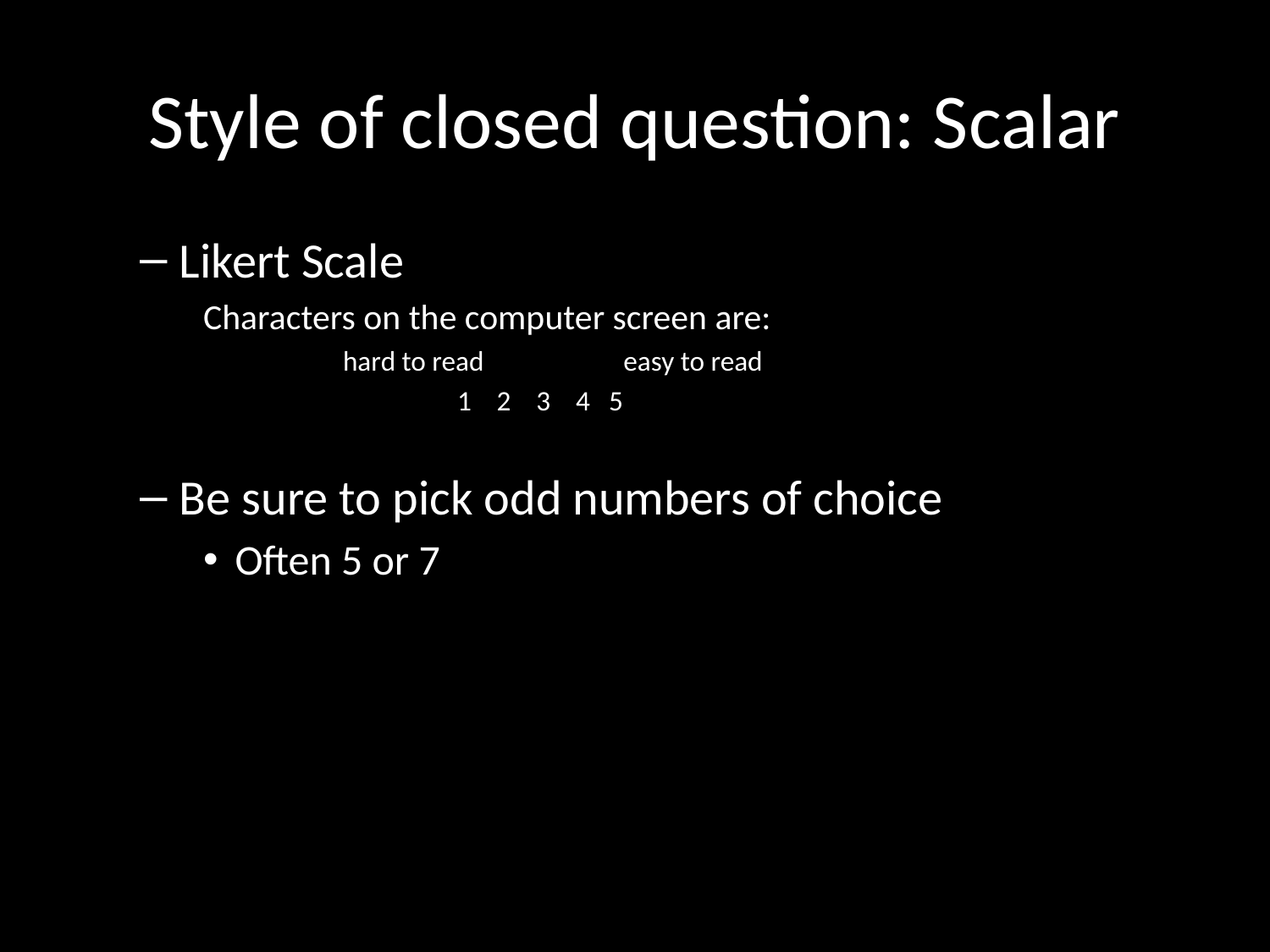

# Style of closed question: Scalar
Likert Scale
Characters on the computer screen are:
  hard to read                      easy to read
                    1    2    3    4   5

Be sure to pick odd numbers of choice
Often 5 or 7